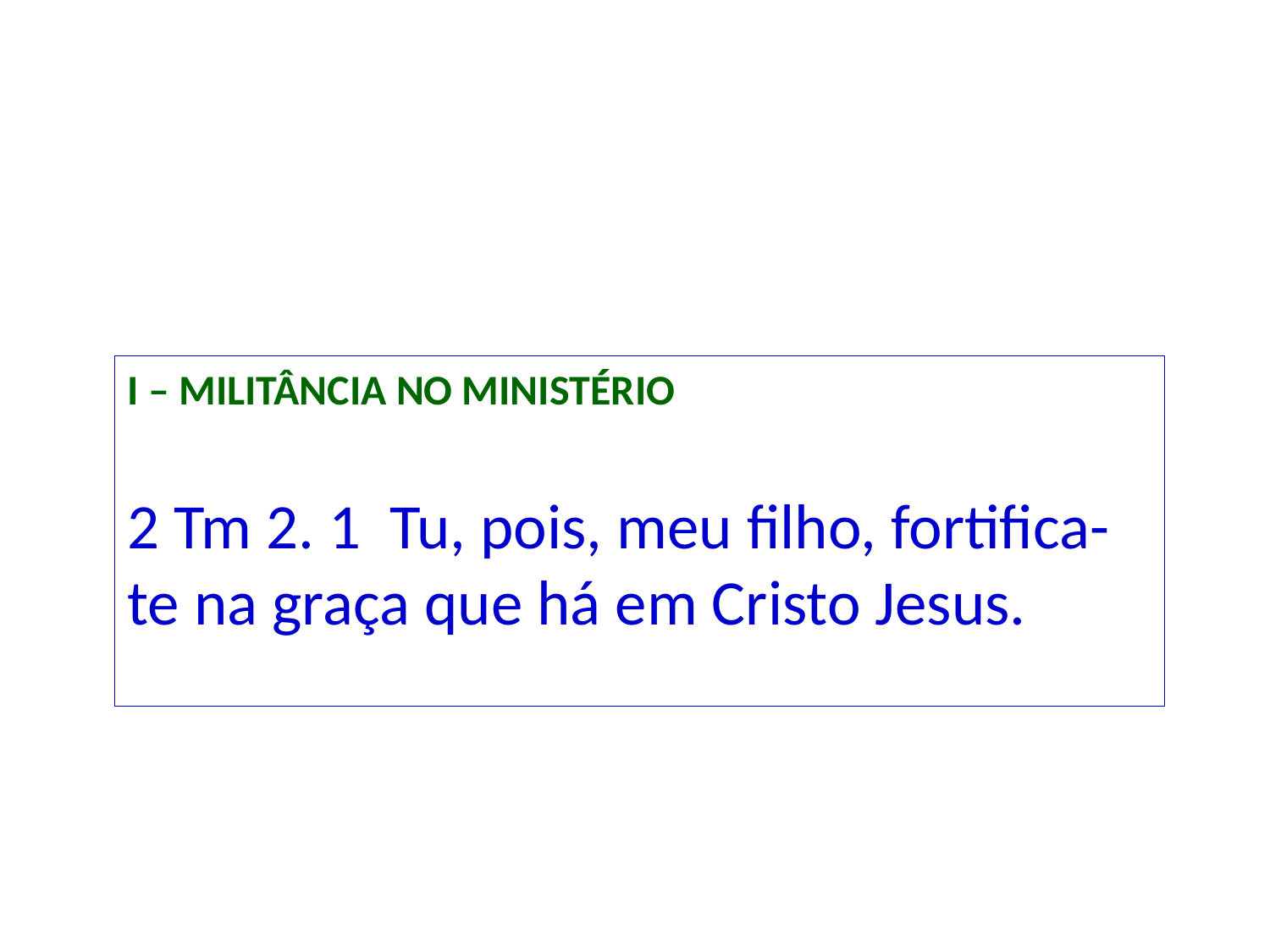

I – MILITÂNCIA NO MINISTÉRIO

2 Tm 2. 1  Tu, pois, meu filho, fortifica-te na graça que há em Cristo Jesus.